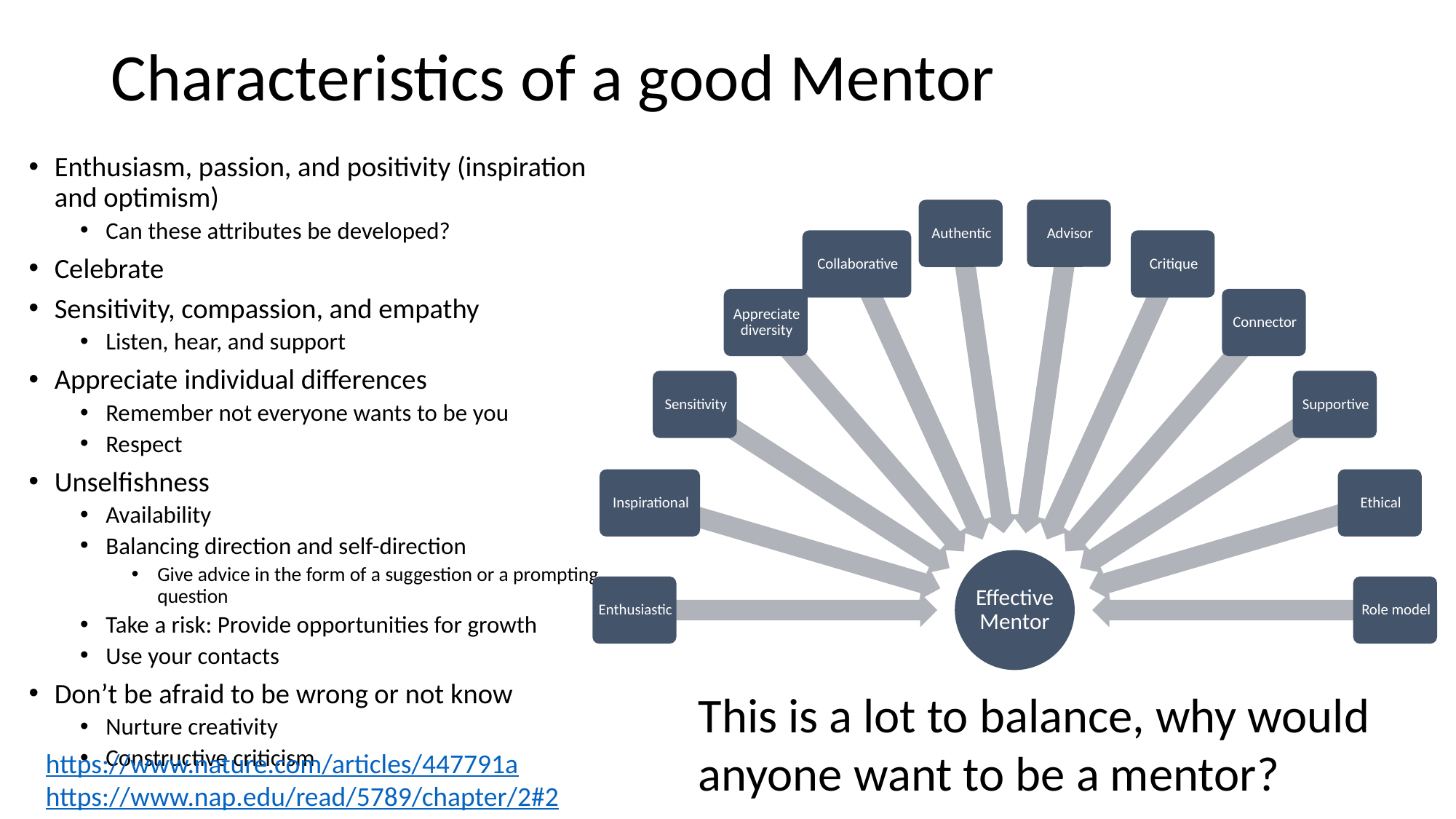

# Characteristics of a good Mentor
Enthusiasm, passion, and positivity (inspiration and optimism)
Can these attributes be developed?
Celebrate
Sensitivity, compassion, and empathy
Listen, hear, and support
Appreciate individual differences
Remember not everyone wants to be you
Respect
Unselfishness
Availability
Balancing direction and self-direction
Give advice in the form of a suggestion or a prompting question
Take a risk: Provide opportunities for growth
Use your contacts
Don’t be afraid to be wrong or not know
Nurture creativity
Constructive criticism
Effective Mentor
Enthusiastic
Inspirational
Sensitivity
Appreciate diversity
Collaborative
Authentic
Advisor
Critique
Connector
Supportive
Ethical
Role model
This is a lot to balance, why would anyone want to be a mentor?
https://www.nature.com/articles/447791a
https://www.nap.edu/read/5789/chapter/2#2